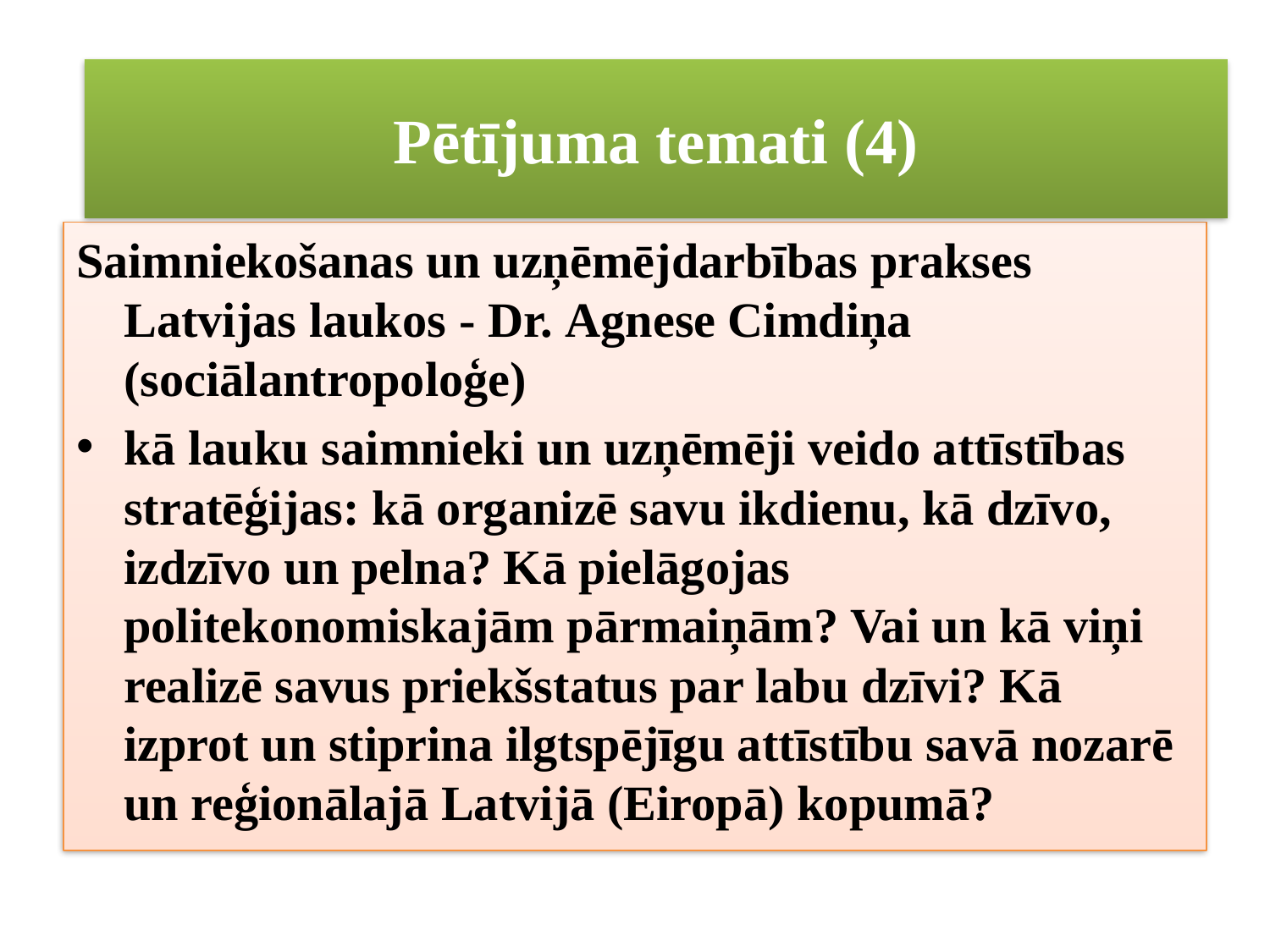

# Pētījuma temati (2)
Pētījuma temati (4)
Saimniekošanas un uzņēmējdarbības prakses Latvijas laukos - Dr. Agnese Cimdiņa (sociālantropoloģe)
kā lauku saimnieki un uzņēmēji veido attīstības stratēģijas: kā organizē savu ikdienu, kā dzīvo, izdzīvo un pelna? Kā pielāgojas politekonomiskajām pārmaiņām? Vai un kā viņi realizē savus priekšstatus par labu dzīvi? Kā izprot un stiprina ilgtspējīgu attīstību savā nozarē un reģionālajā Latvijā (Eiropā) kopumā?